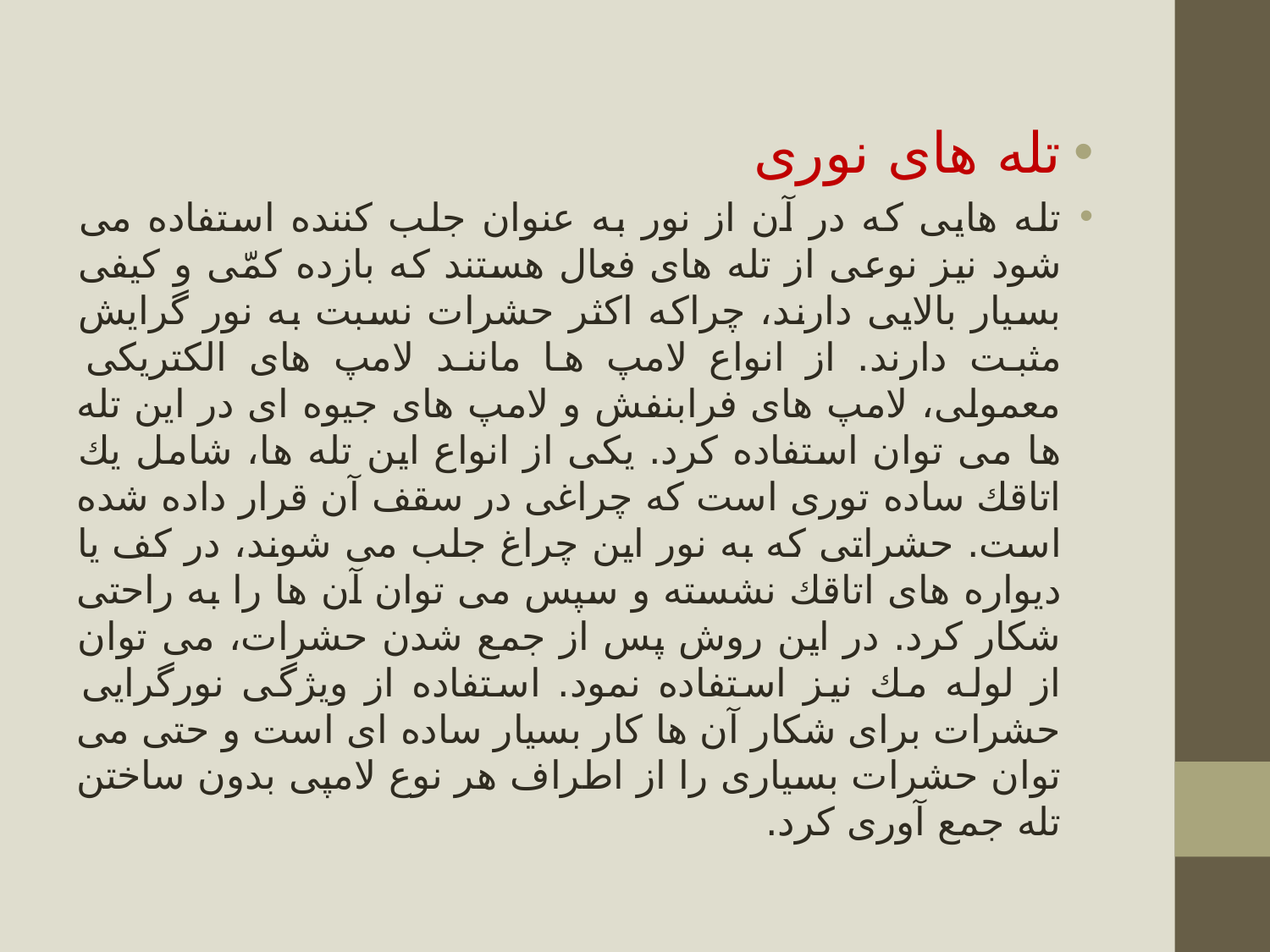

تله های نوری
تله ‌هایی كه در آن از نور به عنوان جلب ‌كننده استفاده می ‌شود نیز نوعی از تله‌ های فعال هستند كه بازده كمّی و كیفی بسیار بالایی دارند، چراكه اكثر حشرات نسبت به نور گرایش مثبت دارند. از انواع لامپ‌ ها مانند لامپ‌ های الكتریكی معمولی، لامپ ‌های فرابنفش و لامپ ‌های جیوه‌ ای در این تله‌ ها می ‌توان استفاده كرد. یكی از انواع این تله‌ ها، شامل یك اتاقك ساده‌ توری است كه چراغی در سقف آن قرار داده شده است. حشراتی كه به نور این چراغ جلب می‌ شوند، در كف یا دیواره‌ های اتاقك نشسته و سپس می ‌توان آن ها را به راحتی شكار كرد. در این روش پس از جمع شدن حشرات، می ‌توان از لوله مك نیز استفاده نمود. استفاده از ویژگی نورگرایی حشرات برای شكار آن ها كار بسیار ساده ‌ای است و حتی می ‌توان حشرات بسیاری را از اطراف هر نوع لامپی بدون ساختن تله جمع ‌آوری كرد.